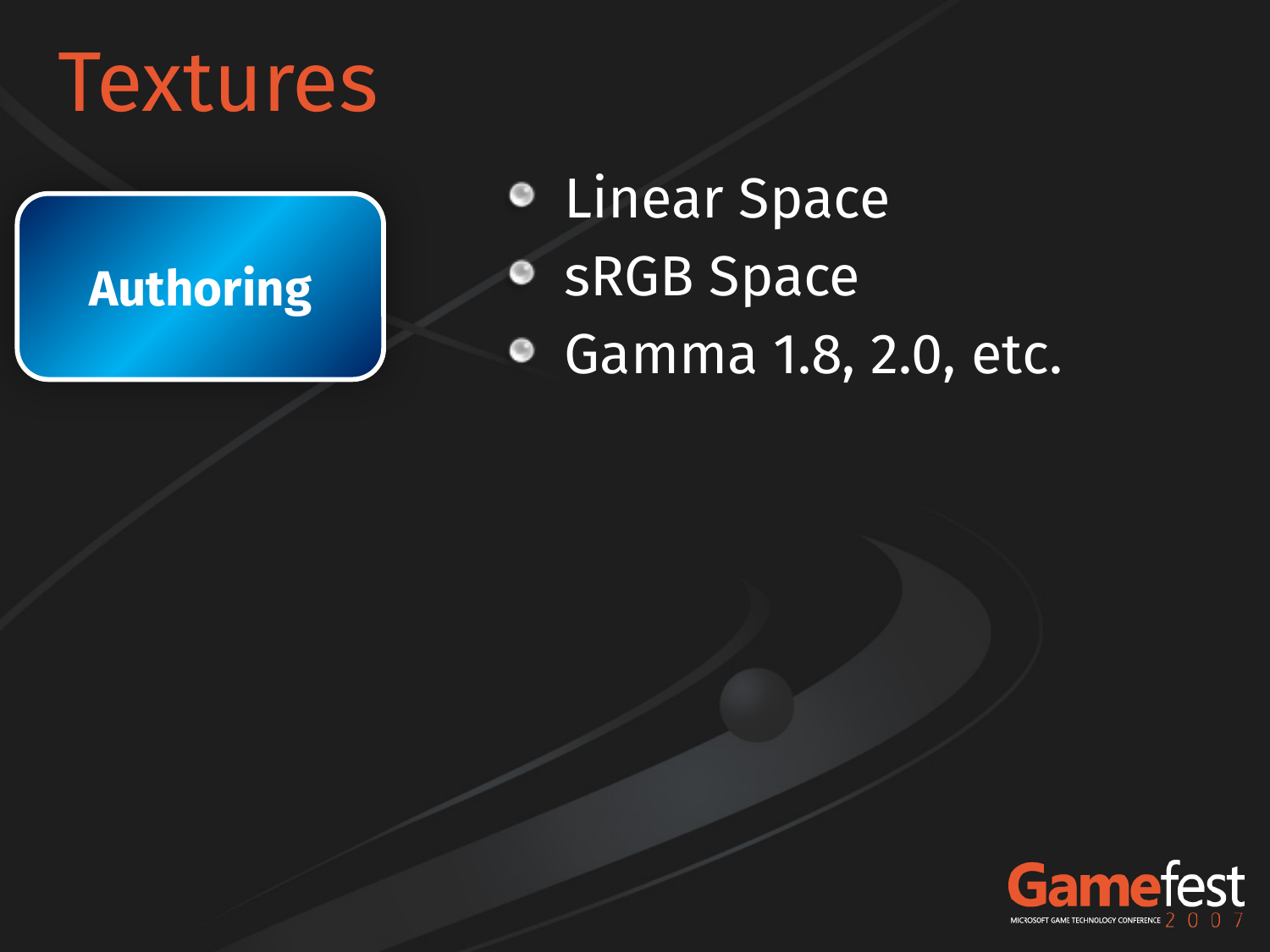

# Textures
Linear Space
sRGB Space
Gamma 1.8, 2.0, etc.
Authoring